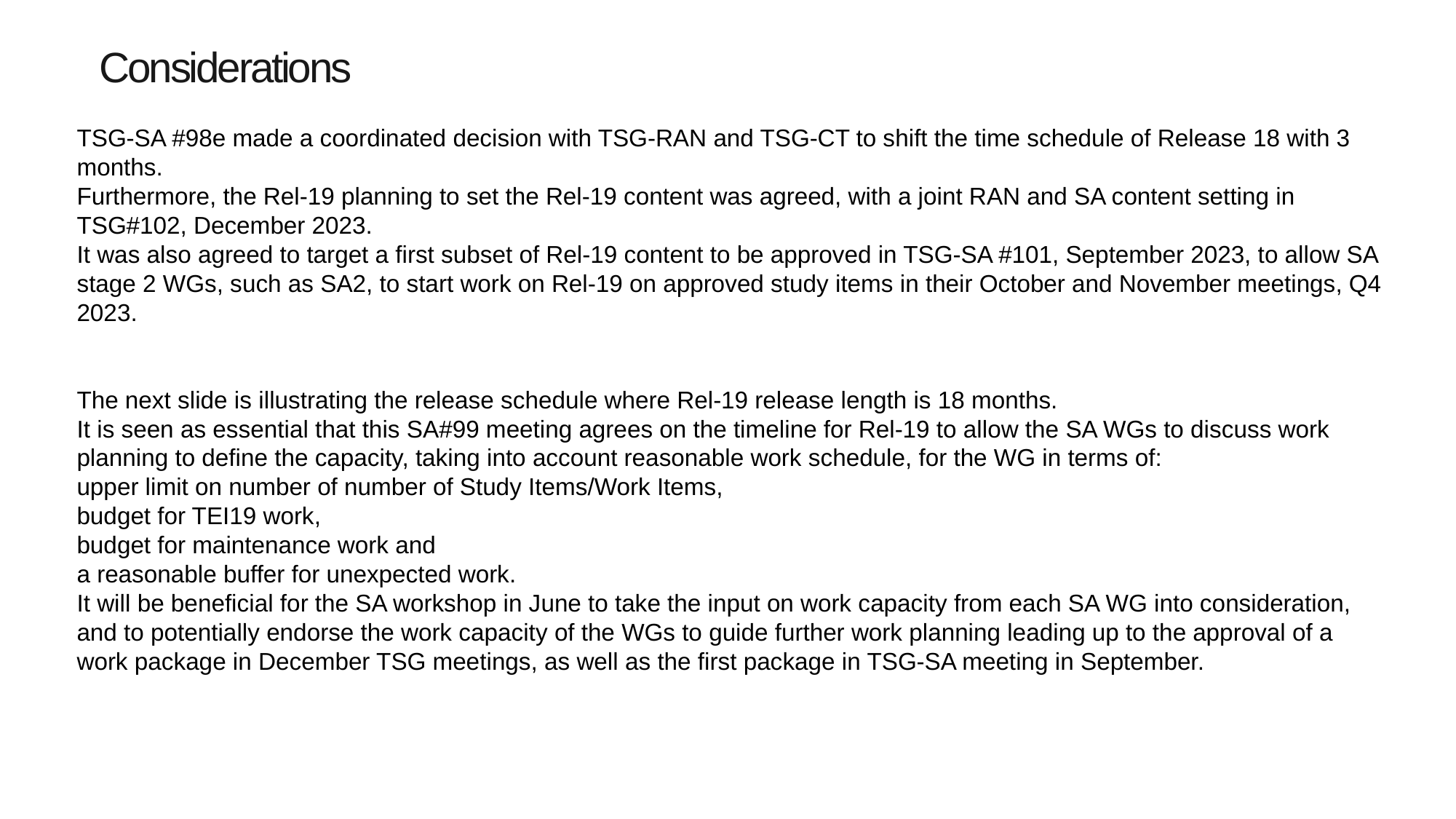

# Considerations
TSG-SA #98e made a coordinated decision with TSG-RAN and TSG-CT to shift the time schedule of Release 18 with 3 months.
Furthermore, the Rel-19 planning to set the Rel-19 content was agreed, with a joint RAN and SA content setting in TSG#102, December 2023.
It was also agreed to target a first subset of Rel-19 content to be approved in TSG-SA #101, September 2023, to allow SA stage 2 WGs, such as SA2, to start work on Rel-19 on approved study items in their October and November meetings, Q4 2023.

The next slide is illustrating the release schedule where Rel-19 release length is 18 months.
It is seen as essential that this SA#99 meeting agrees on the timeline for Rel-19 to allow the SA WGs to discuss work planning to define the capacity, taking into account reasonable work schedule, for the WG in terms of:
upper limit on number of number of Study Items/Work Items,
budget for TEI19 work,
budget for maintenance work and
a reasonable buffer for unexpected work.
It will be beneficial for the SA workshop in June to take the input on work capacity from each SA WG into consideration, and to potentially endorse the work capacity of the WGs to guide further work planning leading up to the approval of a work package in December TSG meetings, as well as the first package in TSG-SA meeting in September.